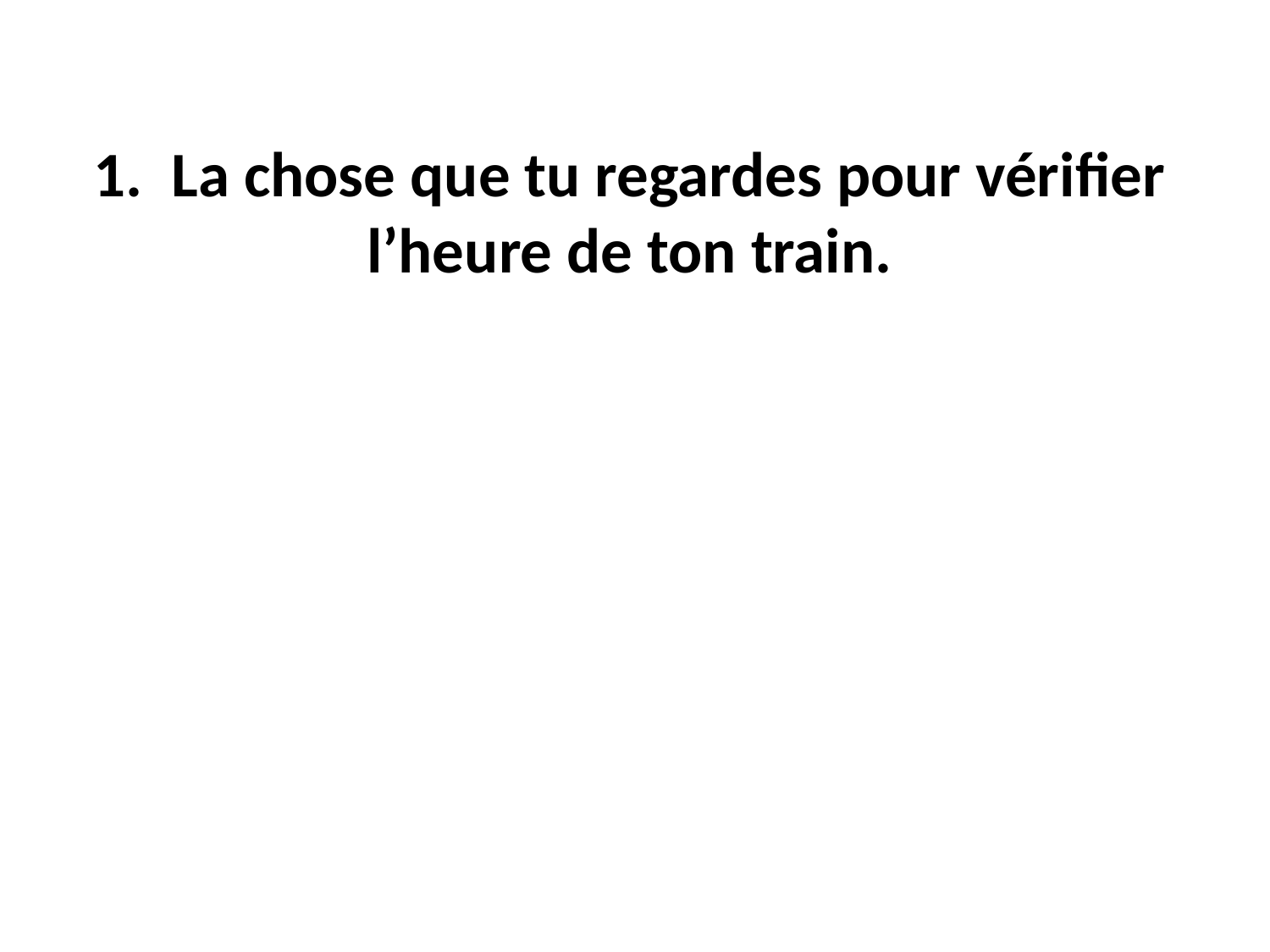

1.  La chose que tu regardes pour vérifier l’heure de ton train.